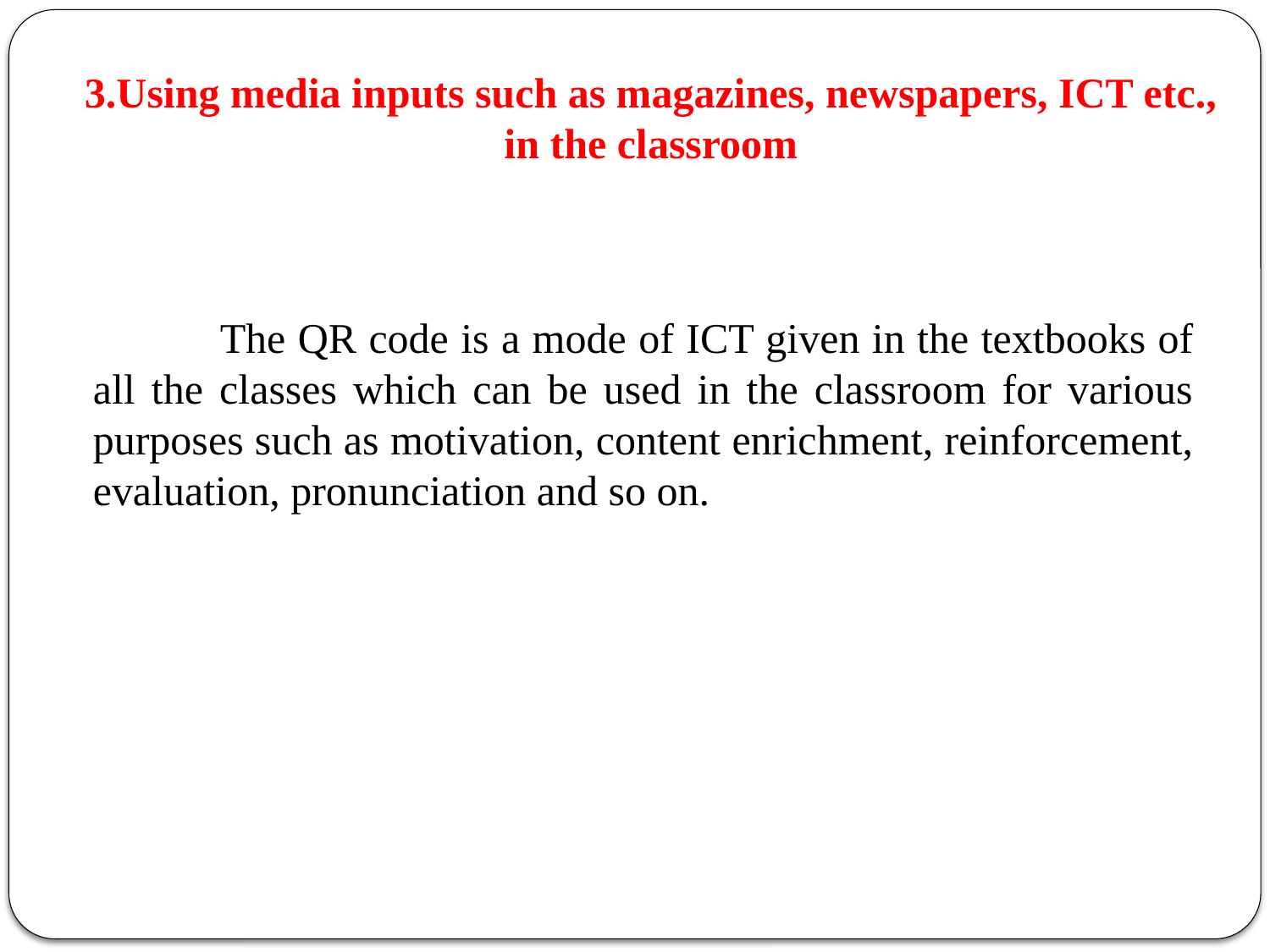

# 3.Using media inputs such as magazines, newspapers, ICT etc., in the classroom

		The QR code is a mode of ICT given in the textbooks of all the classes which can be used in the classroom for various purposes such as motivation, content enrichment, reinforcement, evaluation, pronunciation and so on.